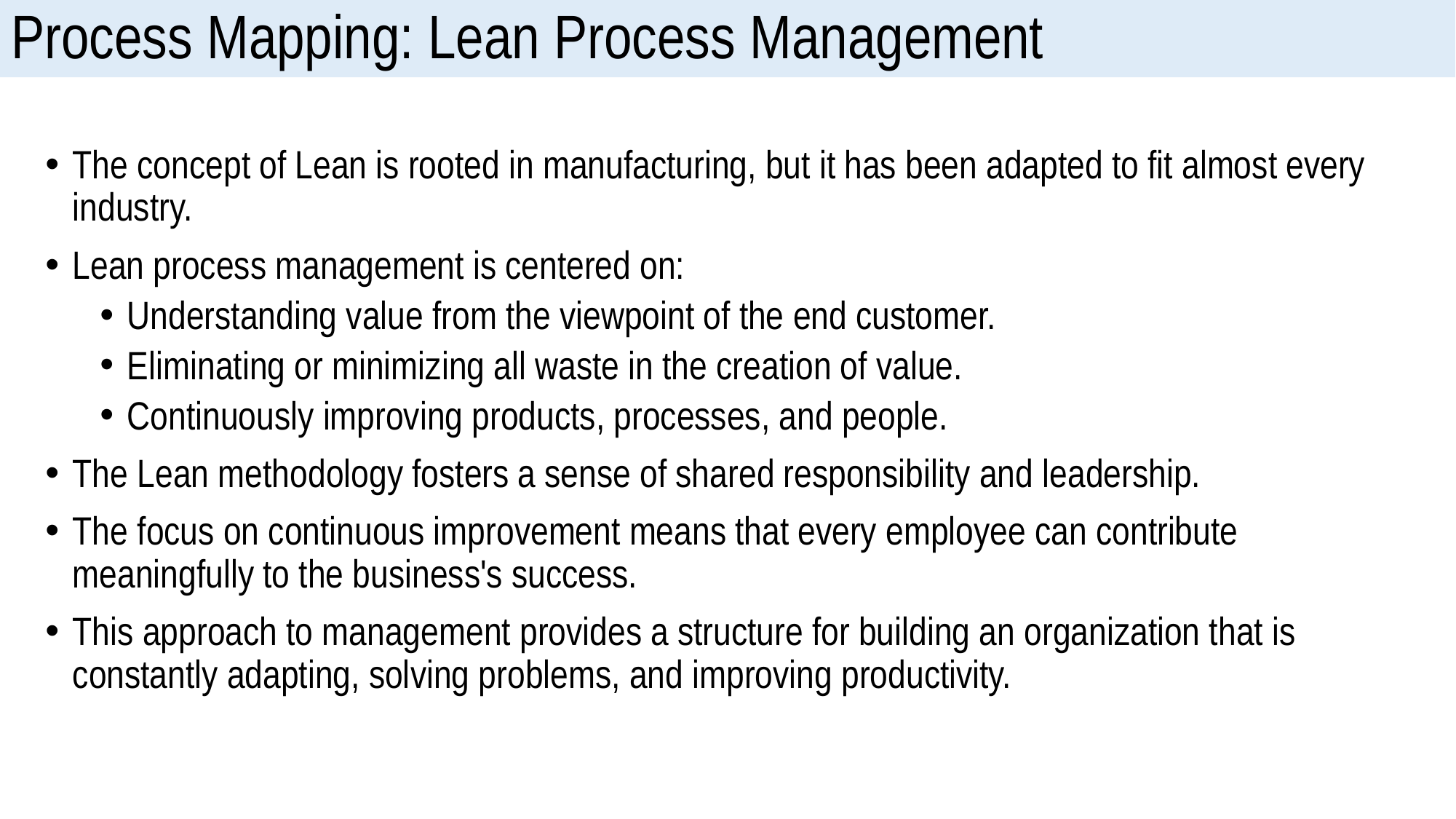

# Process Mapping: Lean Process Management
The concept of Lean is rooted in manufacturing, but it has been adapted to fit almost every industry.
Lean process management is centered on:
Understanding value from the viewpoint of the end customer.
Eliminating or minimizing all waste in the creation of value.
Continuously improving products, processes, and people.
The Lean methodology fosters a sense of shared responsibility and leadership.
The focus on continuous improvement means that every employee can contribute meaningfully to the business's success.
This approach to management provides a structure for building an organization that is constantly adapting, solving problems, and improving productivity.